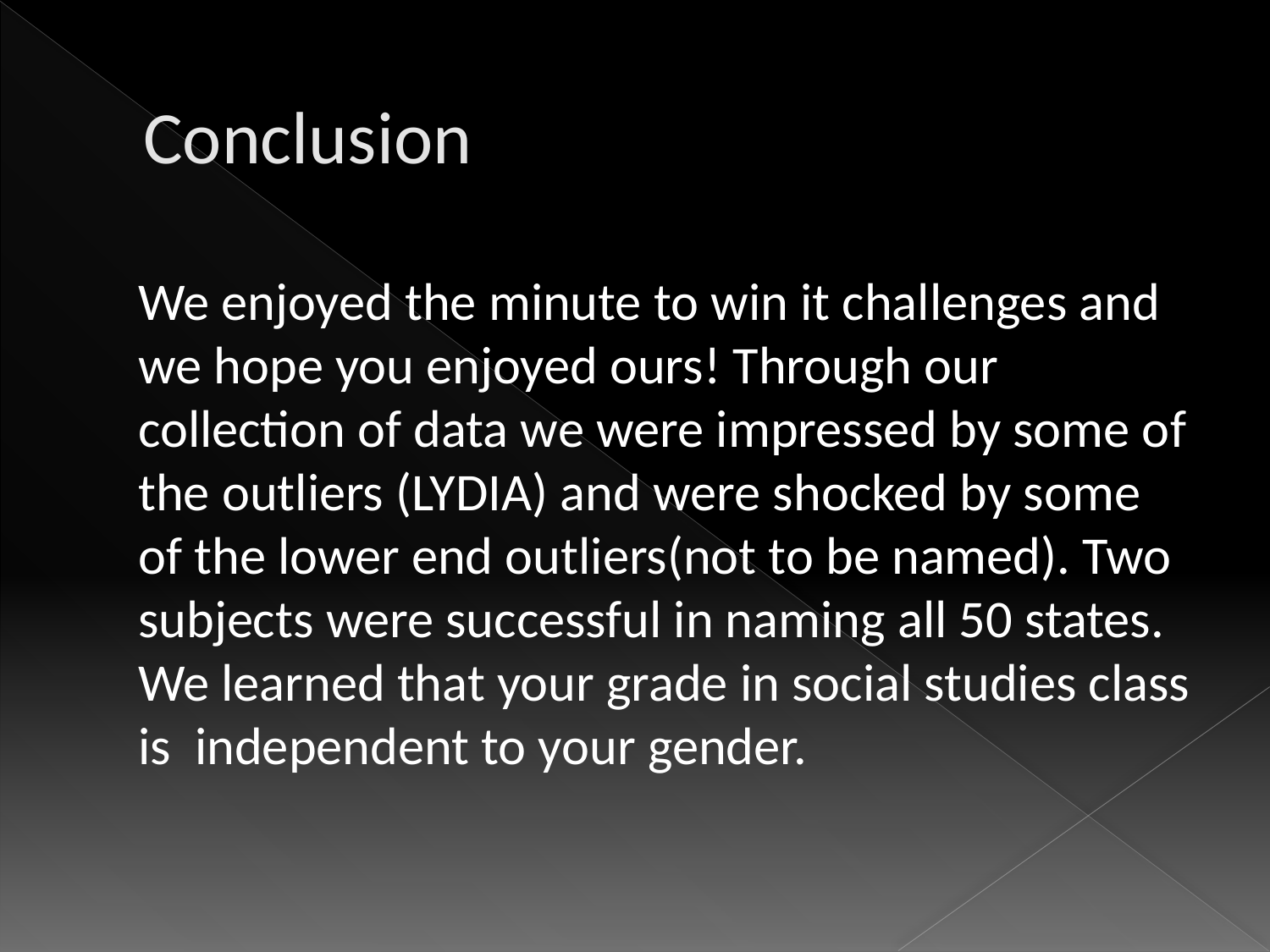

# Conclusion
	We enjoyed the minute to win it challenges and we hope you enjoyed ours! Through our collection of data we were impressed by some of the outliers (LYDIA) and were shocked by some of the lower end outliers(not to be named). Two subjects were successful in naming all 50 states.  We learned that your grade in social studies class is  independent to your gender.